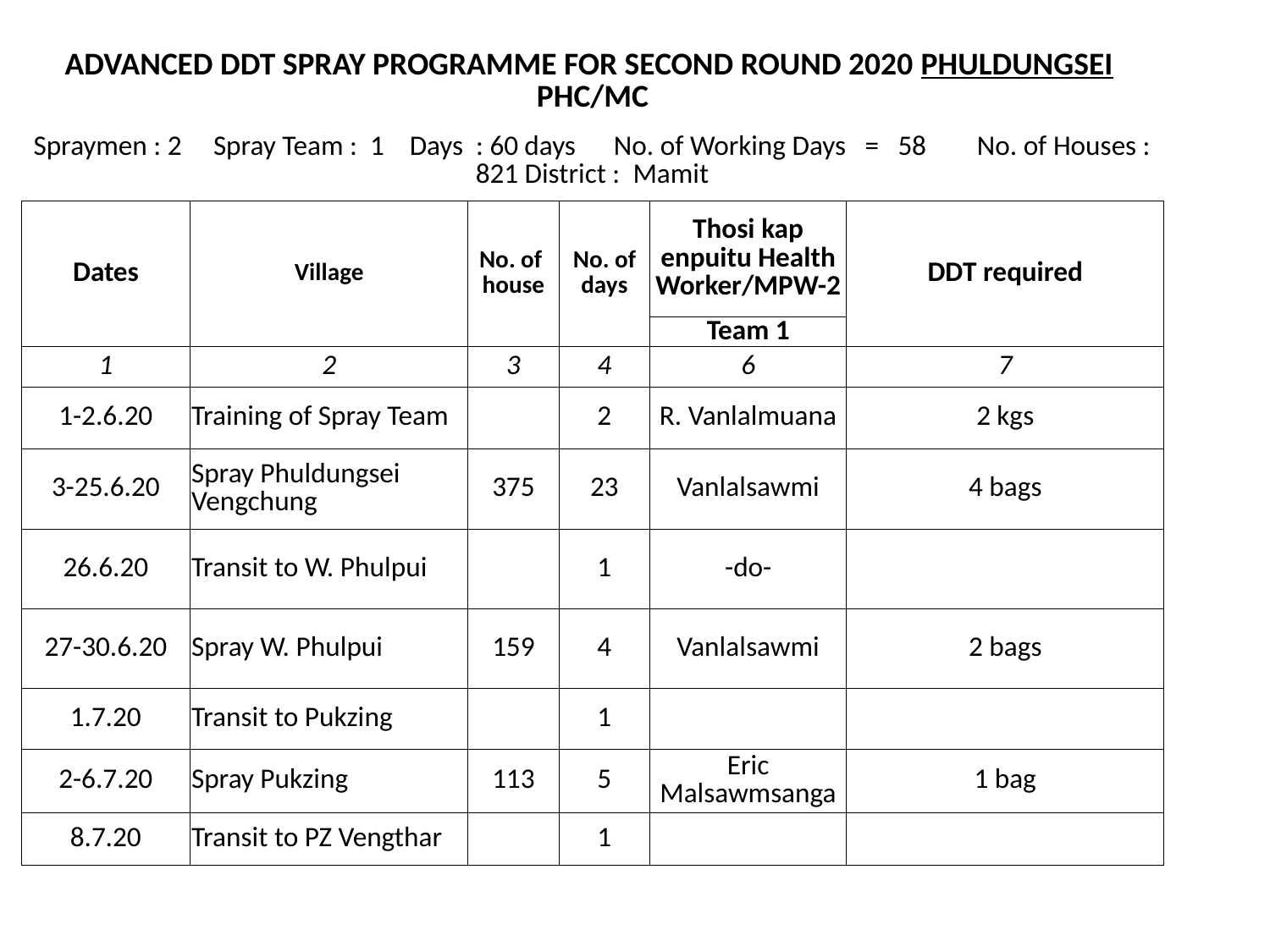

| ADVANCED DDT SPRAY PROGRAMME FOR SECOND ROUND 2020 PHULDUNGSEI PHC/MC |  |  |  |  |  |
| --- | --- | --- | --- | --- | --- |
| Spraymen : 2 Spray Team : 1 Days : 60 days No. of Working Days = 58 No. of Houses : 821 District : Mamit |  |  |  |  |  |
| Dates | Village | No. of house | No. of days | Thosi kap enpuitu Health Worker/MPW-2 | DDT required |
|  |  |  |  | Team 1 |  |
| 1 | 2 | 3 | 4 | 6 | 7 |
| 1-2.6.20 | Training of Spray Team |  | 2 | R. Vanlalmuana | 2 kgs |
| 3-25.6.20 | Spray Phuldungsei Vengchung | 375 | 23 | Vanlalsawmi | 4 bags |
| 26.6.20 | Transit to W. Phulpui |  | 1 | -do- |  |
| 27-30.6.20 | Spray W. Phulpui | 159 | 4 | Vanlalsawmi | 2 bags |
| 1.7.20 | Transit to Pukzing |  | 1 |  |  |
| 2-6.7.20 | Spray Pukzing | 113 | 5 | Eric Malsawmsanga | 1 bag |
| 8.7.20 | Transit to PZ Vengthar |  | 1 |  |  |